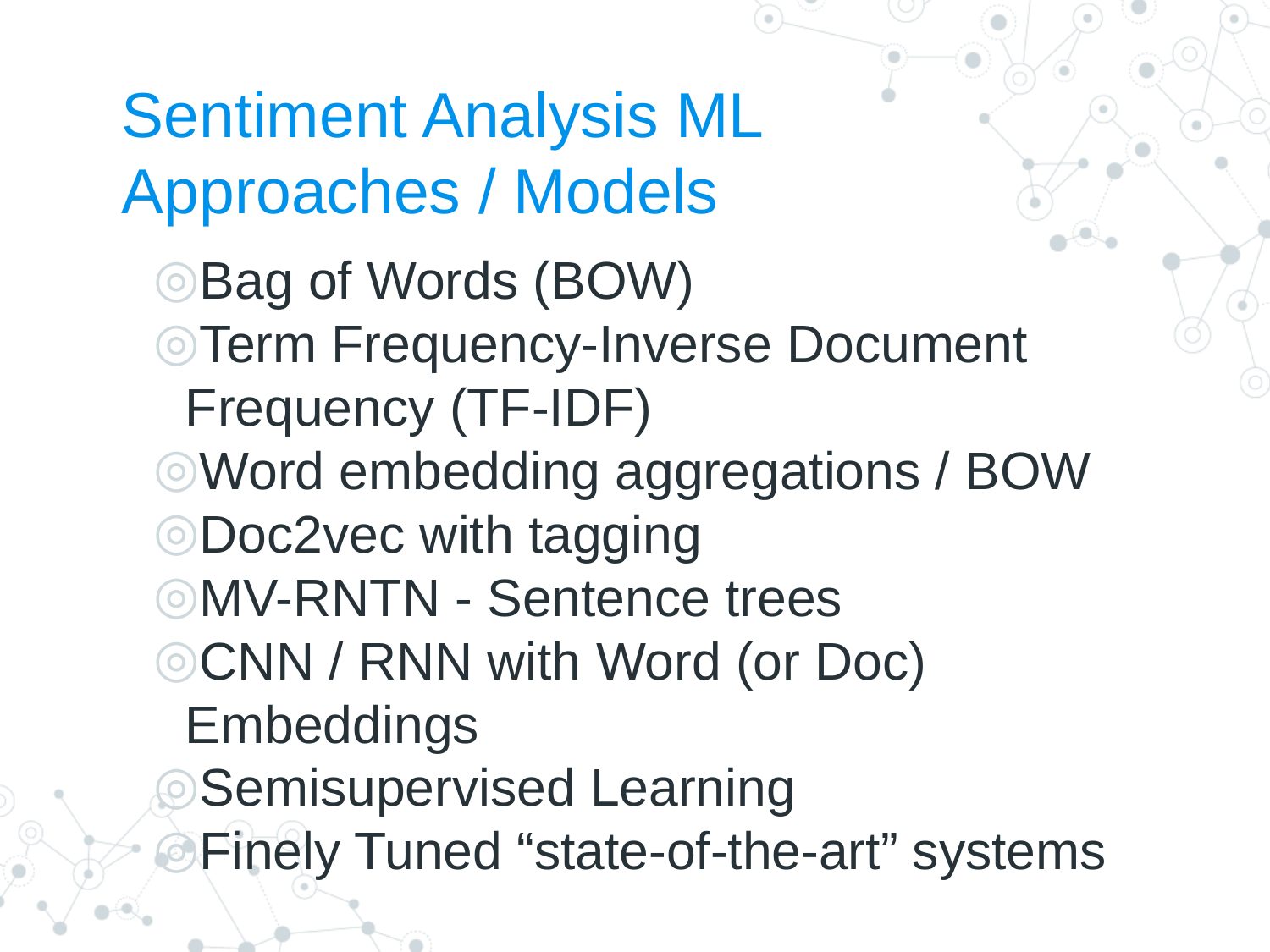

# Sentiment Analysis ML Approaches / Models
Bag of Words (BOW)
Term Frequency-Inverse Document Frequency (TF-IDF)
Word embedding aggregations / BOW
Doc2vec with tagging
MV-RNTN - Sentence trees
CNN / RNN with Word (or Doc) Embeddings
Semisupervised Learning
Finely Tuned “state-of-the-art” systems